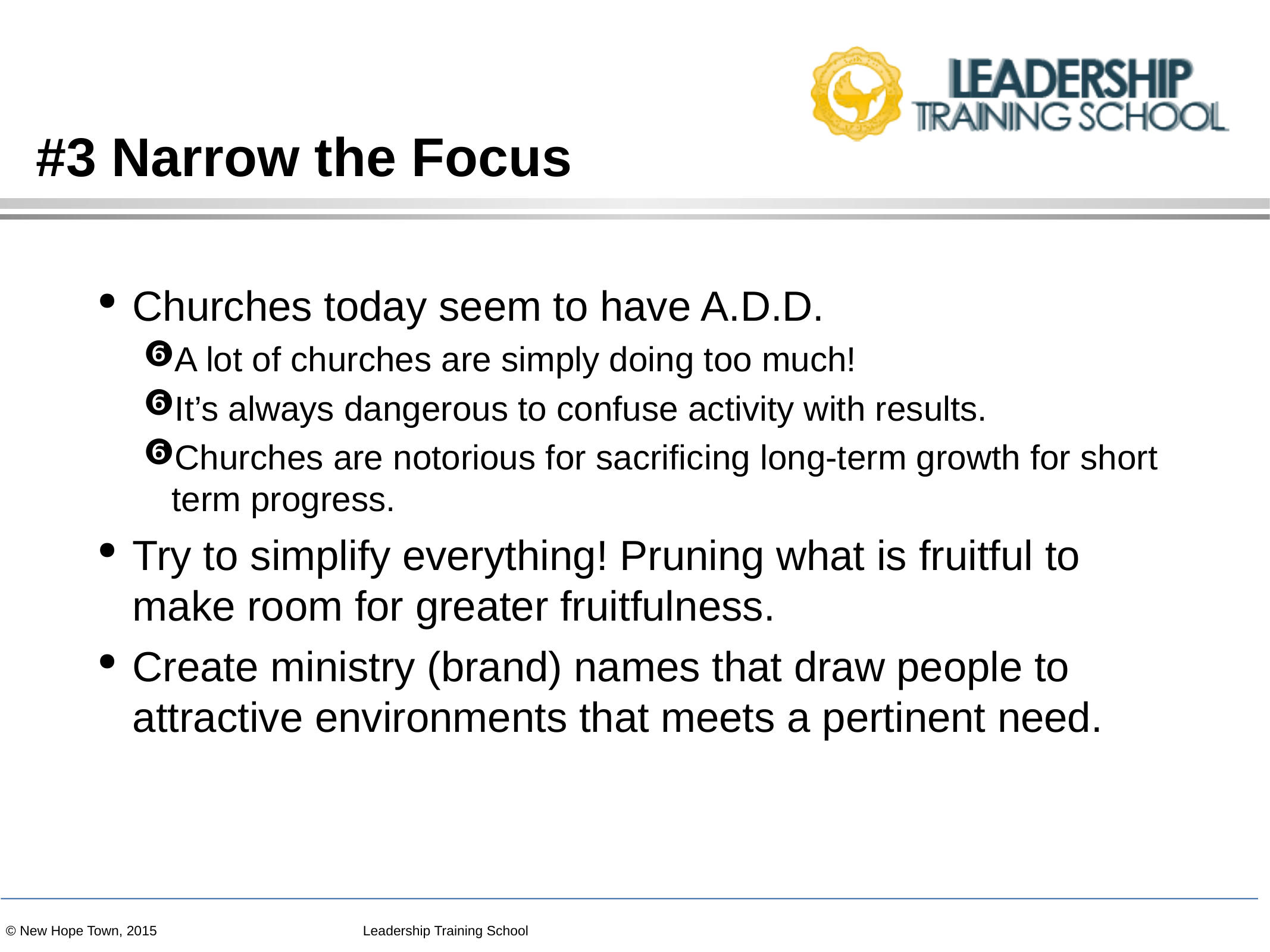

# #3 Narrow the Focus
Churches today seem to have A.D.D.
A lot of churches are simply doing too much!
It’s always dangerous to confuse activity with results.
Churches are notorious for sacrificing long-term growth for short term progress.
Try to simplify everything! Pruning what is fruitful to make room for greater fruitfulness.
Create ministry (brand) names that draw people to attractive environments that meets a pertinent need.
15